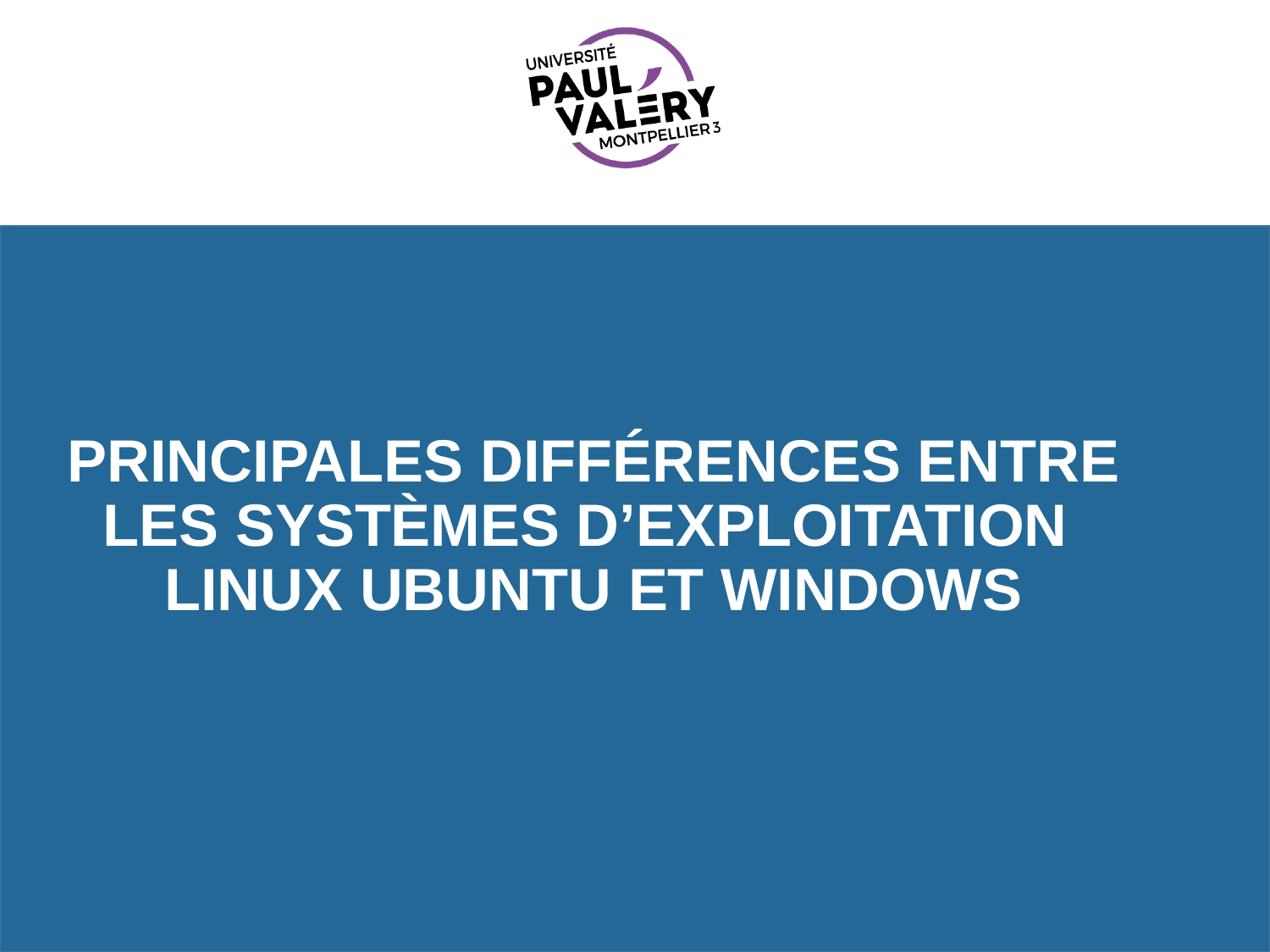

# principales différences entre les systèmes d’exploitation Linux UBUNTU et Windows